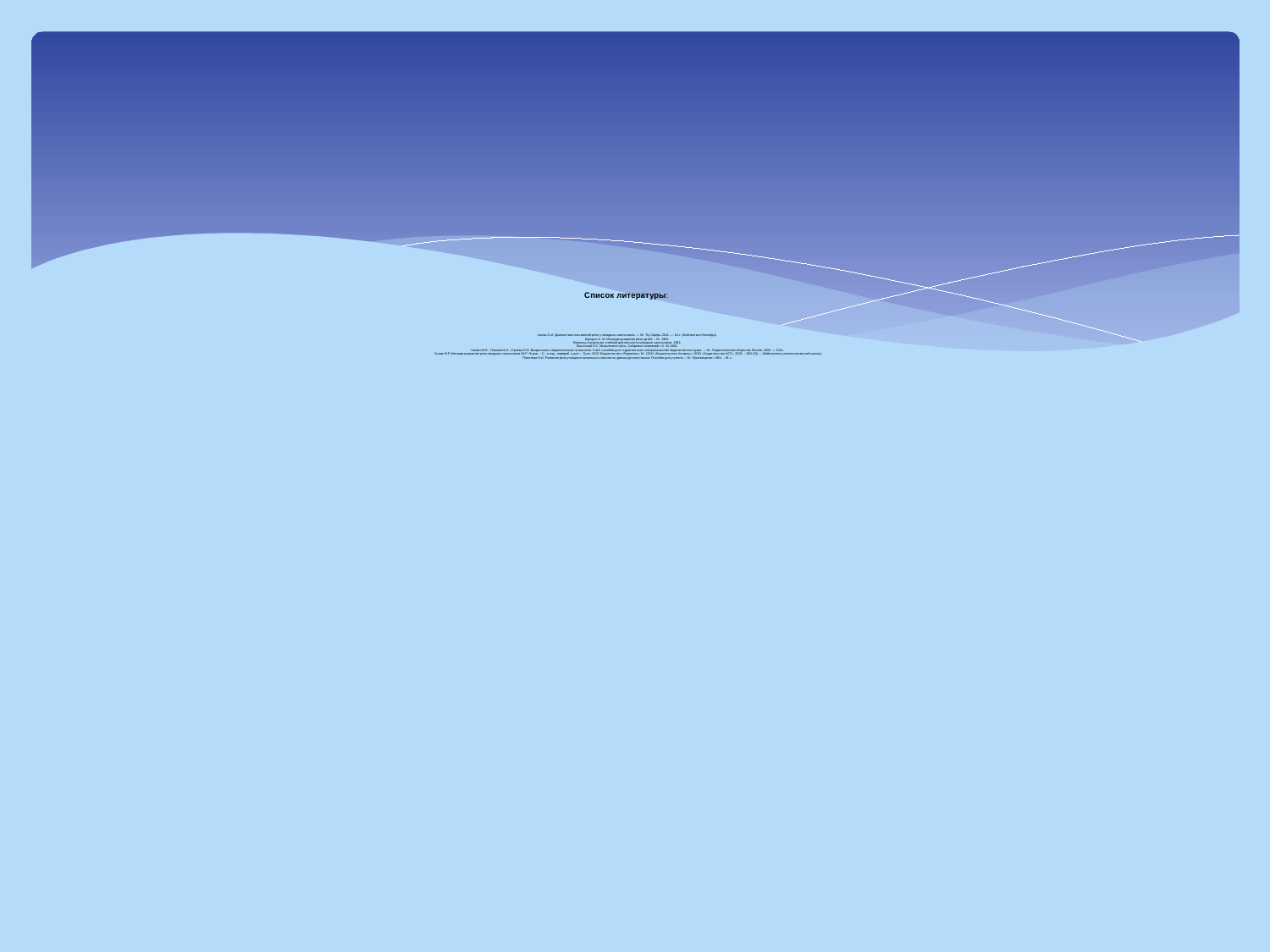

# Список литературы: Азова О.И. Диагностика письменной речи у младших школьников. — М.: ТЦ Сфера, 2011. — 64 с. (Библиотека Логопеда). Бородич А. М. Методика развития речи детей. – М., 1981.  Вопросы психологии, учебной деятельности младших школьников, 1962. Выготский Л.С. Мышление и речь. Собрание сочинений; т.2 -М..1982. Гамезо М.В., Петрова Е.А., Орлова Л.М. Возрастная и педагогическая психология: Учеб. пособие для студентов всех специальностей педагогических вузов. — М.: Педагогическое общество России, 2003. — 512с. Львов М.Р. Методика развития речи младших школьников /М.Р. Львов. – 3 – е изд., перераб. и доп. – Тула: ООО Издательство «Родничок»; М.: ООО «Издательство Астрель»: ООО «Издательство АСТ», 2003. – 238, [2]c. – (библиотека учителя начальной школы) Политова Н.И. Развитие речи учащихся начальных классов на уроках русского языка: Пособие для учителя. – М.: Просвещение, 1984. – 91 с.